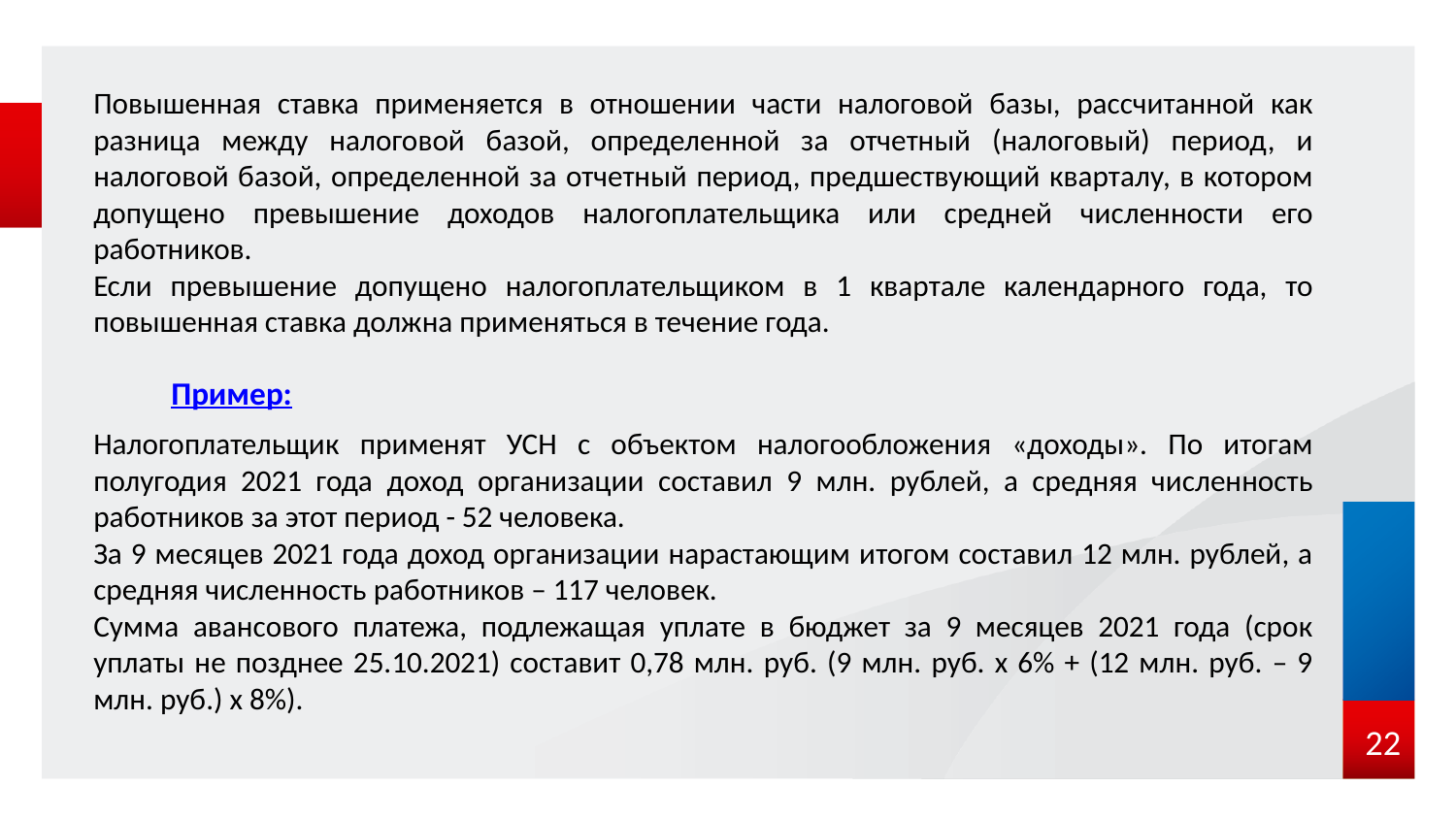

Повышенная ставка применяется в отношении части налоговой базы, рассчитанной как разница между налоговой базой, определенной за отчетный (налоговый) период, и налоговой базой, определенной за отчетный период, предшествующий кварталу, в котором допущено превышение доходов налогоплательщика или средней численности его работников.
Если превышение допущено налогоплательщиком в 1 квартале календарного года, то повышенная ставка должна применяться в течение года.
Пример:
Налогоплательщик применят УСН с объектом налогообложения «доходы». По итогам полугодия 2021 года доход организации составил 9 млн. рублей, а средняя численность работников за этот период - 52 человека.
За 9 месяцев 2021 года доход организации нарастающим итогом составил 12 млн. рублей, а средняя численность работников – 117 человек.
Сумма авансового платежа, подлежащая уплате в бюджет за 9 месяцев 2021 года (срок уплаты не позднее 25.10.2021) составит 0,78 млн. руб. (9 млн. руб. х 6% + (12 млн. руб. – 9 млн. руб.) х 8%).
 22